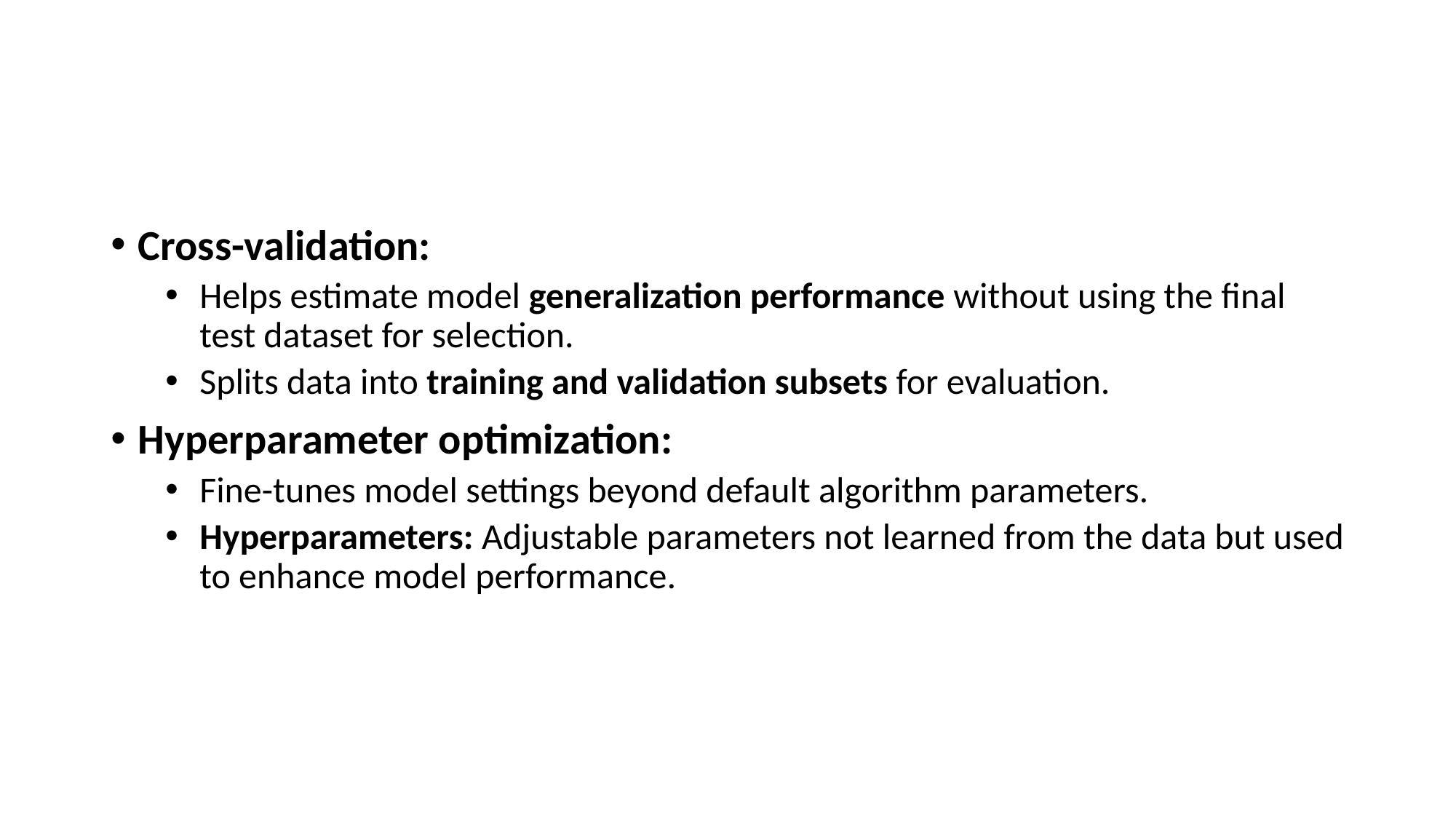

#
Cross-validation:
Helps estimate model generalization performance without using the final test dataset for selection.
Splits data into training and validation subsets for evaluation.
Hyperparameter optimization:
Fine-tunes model settings beyond default algorithm parameters.
Hyperparameters: Adjustable parameters not learned from the data but used to enhance model performance.